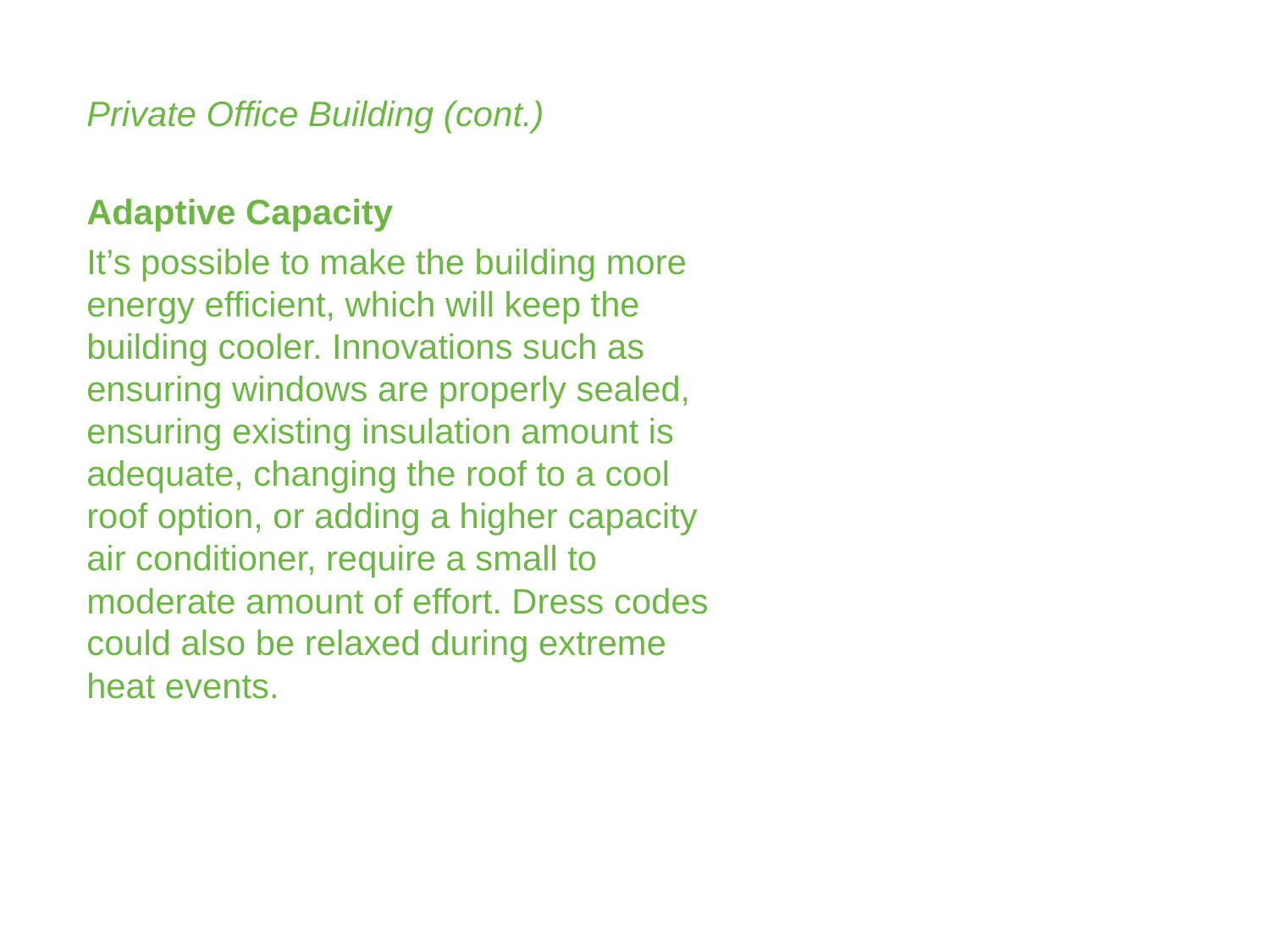

Private Office Building (cont.)

Adaptive Capacity
It’s possible to make the building more energy efficient, which will keep the building cooler. Innovations such as ensuring windows are properly sealed, ensuring existing insulation amount is adequate, changing the roof to a cool roof option, or adding a higher capacity air conditioner, require a small to moderate amount of effort. Dress codes could also be relaxed during extreme heat events.